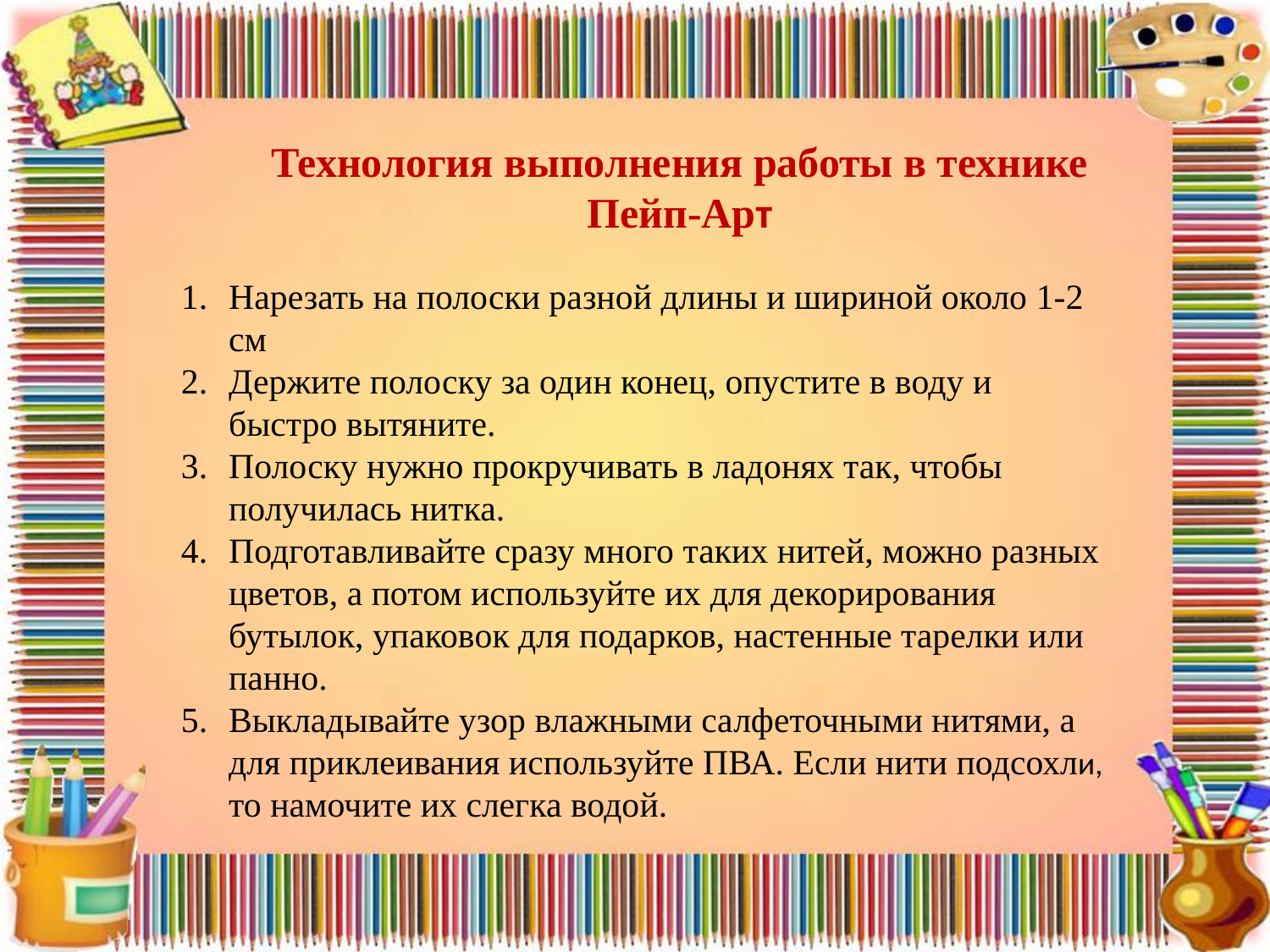

Технология выполнения работы в технике Пейп-Арт
Нарезать на полоски разной длины и шириной около 1-2 см
Держите полоску за один конец, опустите в воду и быстро вытяните.
Полоску нужно прокручивать в ладонях так, чтобы получилась нитка.
Подготавливайте сразу много таких нитей, можно разных цветов, а потом используйте их для декорирования бутылок, упаковок для подарков, настенные тарелки или панно.
Выкладывайте узор влажными салфеточными нитями, а для приклеивания используйте ПВА. Если нити подсохли, то намочите их слегка водой.